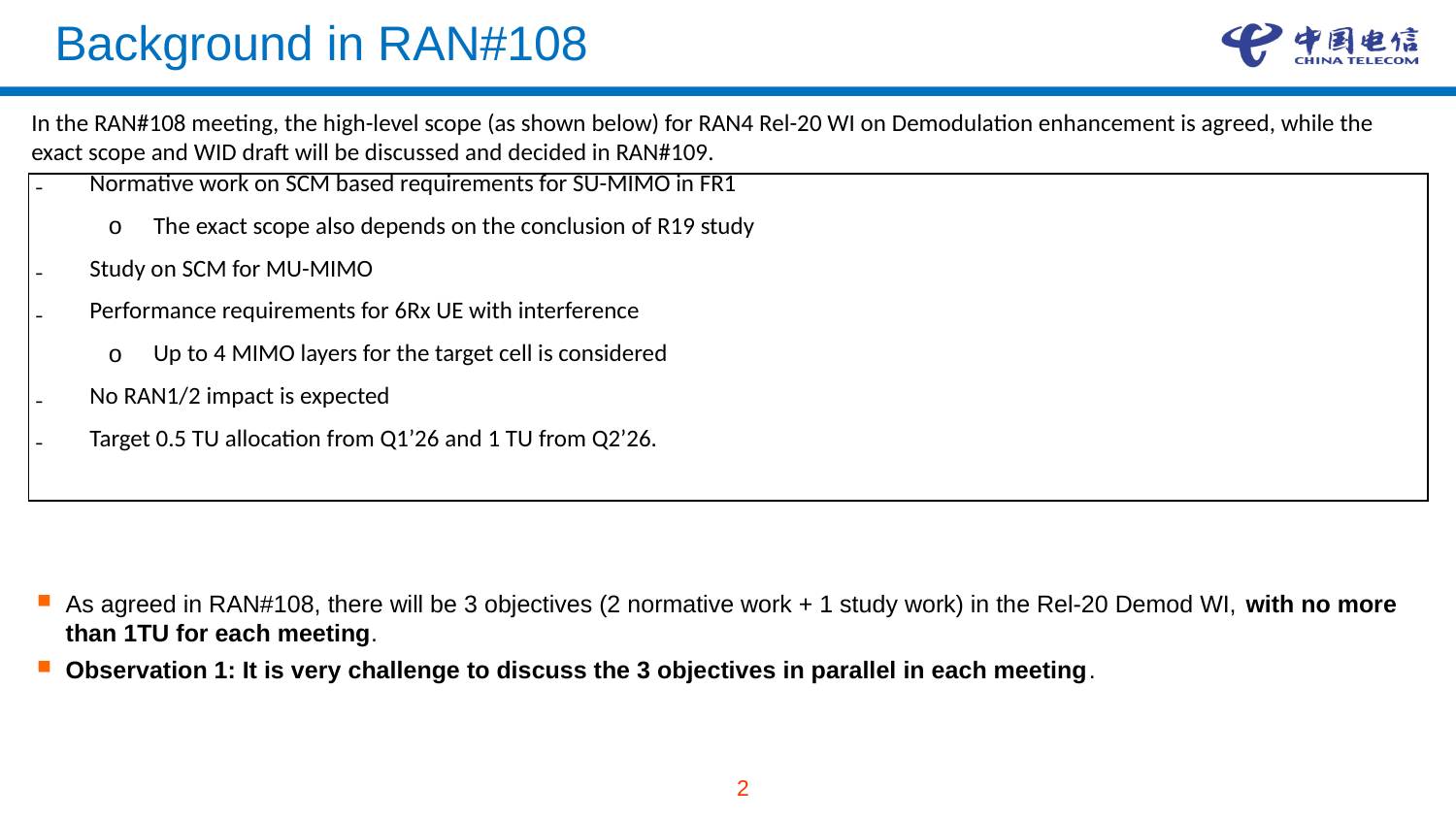

# Background in RAN#108
In the RAN#108 meeting, the high-level scope (as shown below) for RAN4 Rel-20 WI on Demodulation enhancement is agreed, while the exact scope and WID draft will be discussed and decided in RAN#109.
| Normative work on SCM based requirements for SU-MIMO in FR1 The exact scope also depends on the conclusion of R19 study Study on SCM for MU-MIMO Performance requirements for 6Rx UE with interference Up to 4 MIMO layers for the target cell is considered No RAN1/2 impact is expected Target 0.5 TU allocation from Q1’26 and 1 TU from Q2’26. |
| --- |
As agreed in RAN#108, there will be 3 objectives (2 normative work + 1 study work) in the Rel-20 Demod WI, with no more than 1TU for each meeting.
Observation 1: It is very challenge to discuss the 3 objectives in parallel in each meeting.
2